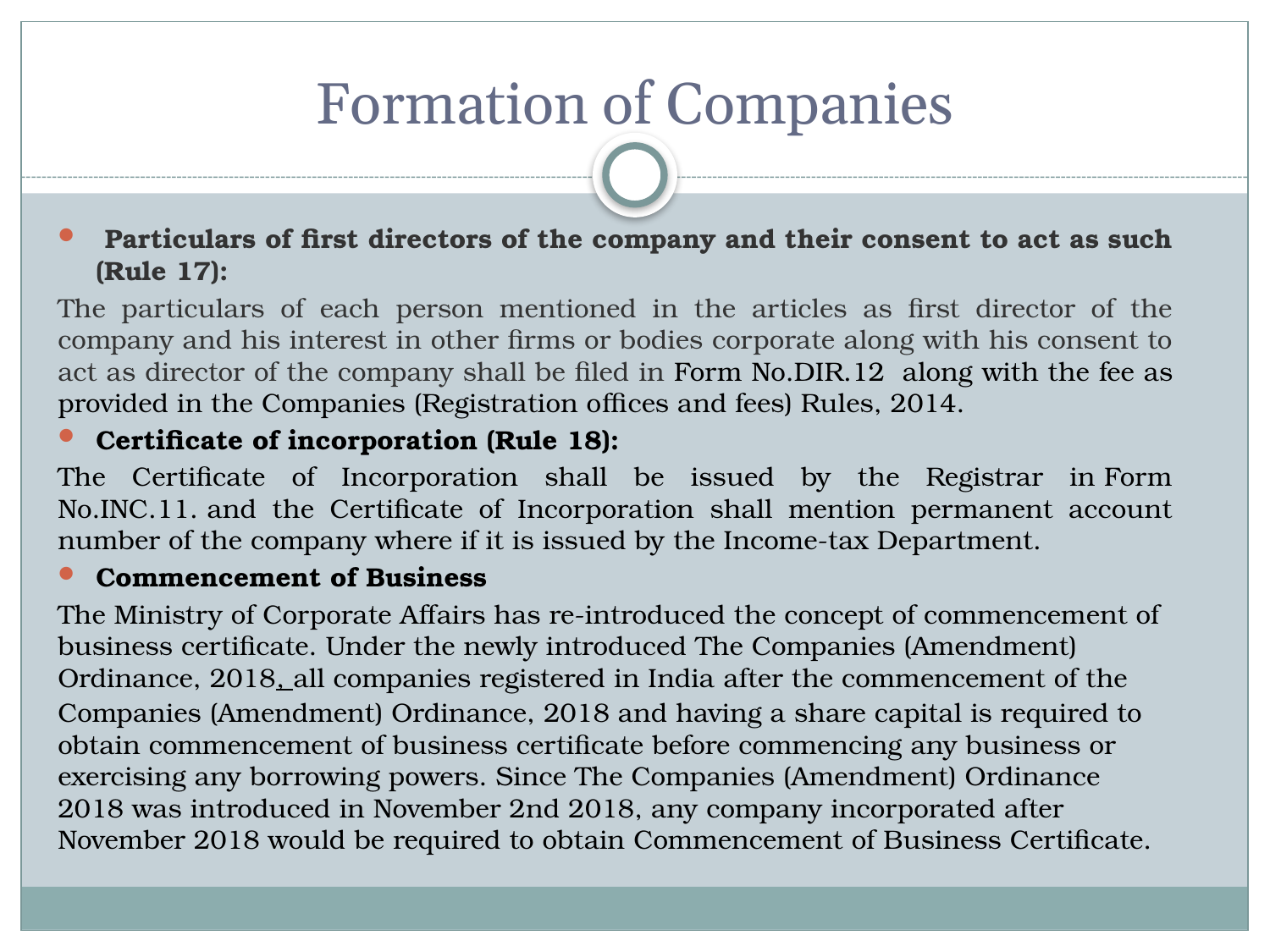

Formation of Companies
 Particulars of first directors of the company and their consent to act as such (Rule 17):
The particulars of each person mentioned in the articles as first director of the company and his interest in other firms or bodies corporate along with his consent to act as director of the company shall be filed in Form No.DIR.12  along with the fee as provided in the Companies (Registration offices and fees) Rules, 2014.
Certificate of incorporation (Rule 18):
The Certificate of Incorporation shall be issued by the Registrar in Form No.INC.11. and the Certificate of Incorporation shall mention permanent account number of the company where if it is issued by the Income-tax Department.
Commencement of Business
The Ministry of Corporate Affairs has re-introduced the concept of commencement of business certificate. Under the newly introduced The Companies (Amendment) Ordinance, 2018, all companies registered in India after the commencement of the Companies (Amendment) Ordinance, 2018 and having a share capital is required to obtain commencement of business certificate before commencing any business or exercising any borrowing powers. Since The Companies (Amendment) Ordinance 2018 was introduced in November 2nd 2018, any company incorporated after November 2018 would be required to obtain Commencement of Business Certificate.